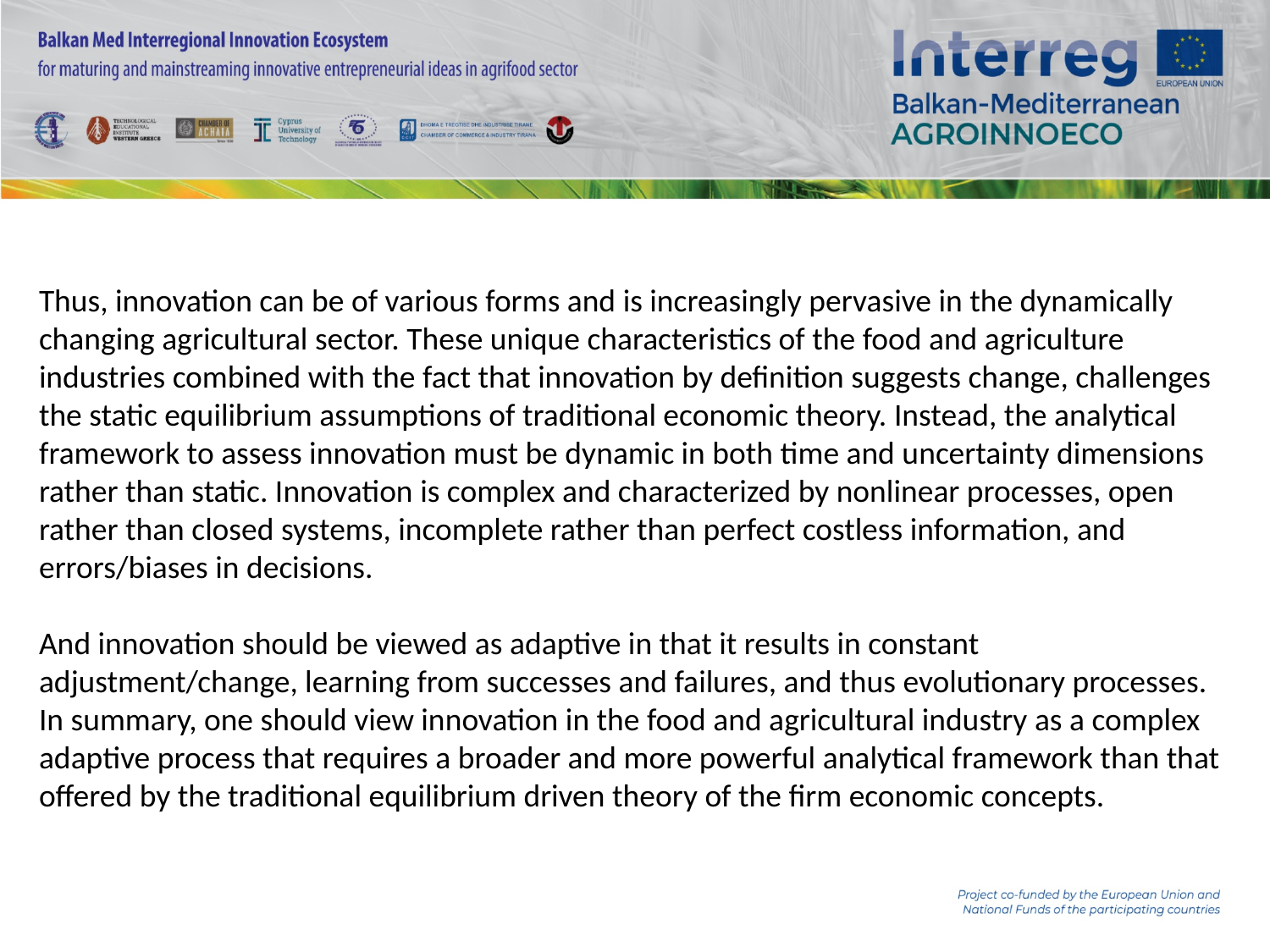

Thus, innovation can be of various forms and is increasingly pervasive in the dynamically changing agricultural sector. These unique characteristics of the food and agriculture industries combined with the fact that innovation by definition suggests change, challenges the static equilibrium assumptions of traditional economic theory. Instead, the analytical framework to assess innovation must be dynamic in both time and uncertainty dimensions rather than static. Innovation is complex and characterized by nonlinear processes, open rather than closed systems, incomplete rather than perfect costless information, and errors/biases in decisions.

And innovation should be viewed as adaptive in that it results in constant adjustment/change, learning from successes and failures, and thus evolutionary processes. In summary, one should view innovation in the food and agricultural industry as a complex adaptive process that requires a broader and more powerful analytical framework than that offered by the traditional equilibrium driven theory of the firm economic concepts.